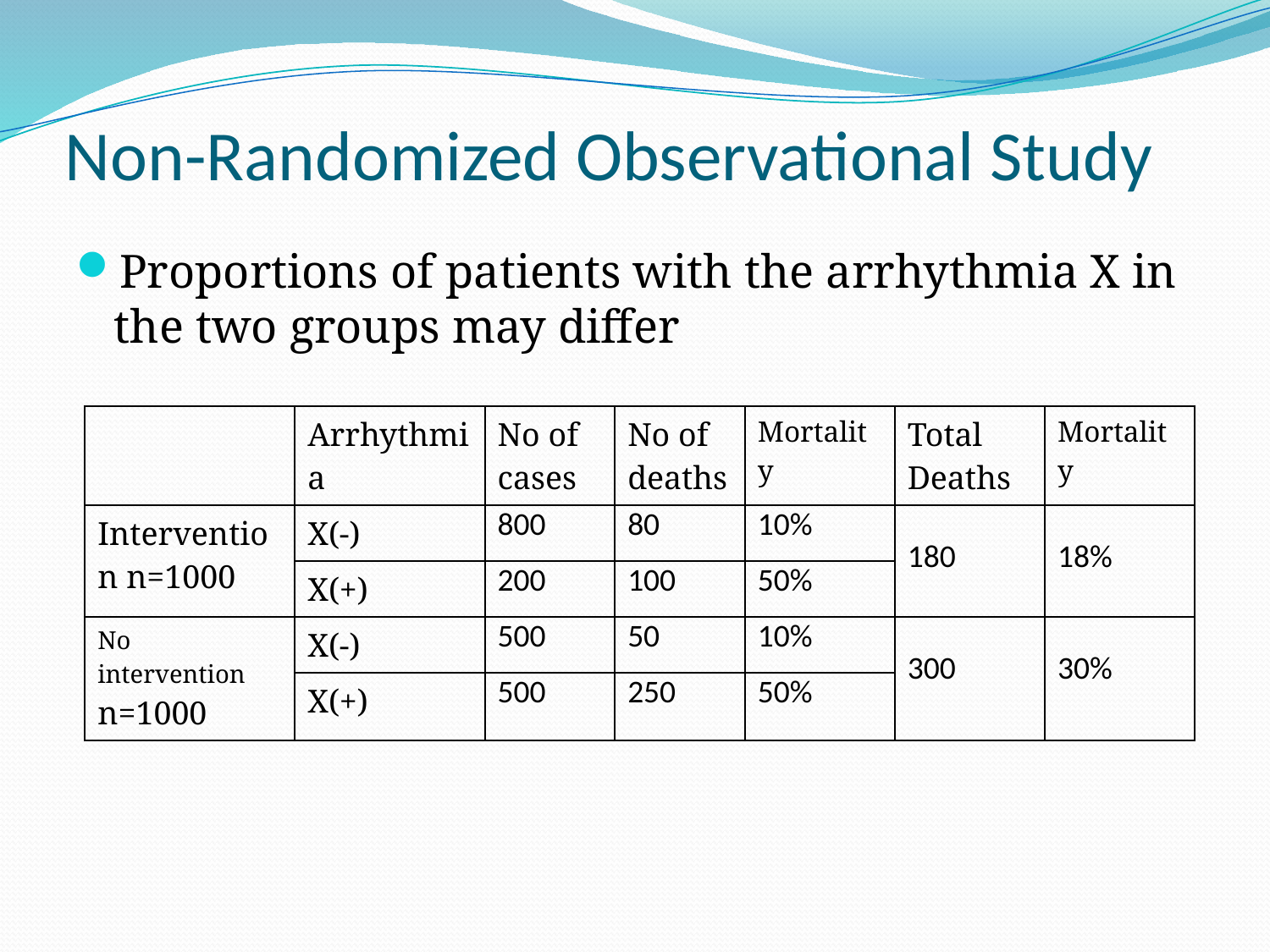

# Non-Randomized Observational Study
Proportions of patients with the arrhythmia X in the two groups may differ
|  | Arrhythmia | No of cases | No of deaths | Mortality | Total Deaths | Mortality |
| --- | --- | --- | --- | --- | --- | --- |
| Intervention n=1000 | X(-) | 800 | 80 | 10% | 180 | 18% |
|  | X(+) | 200 | 100 | 50% |  |  |
| No intervention n=1000 | X(-) | 500 | 50 | 10% | 300 | 30% |
|  | X(+) | 500 | 250 | 50% |  |  |